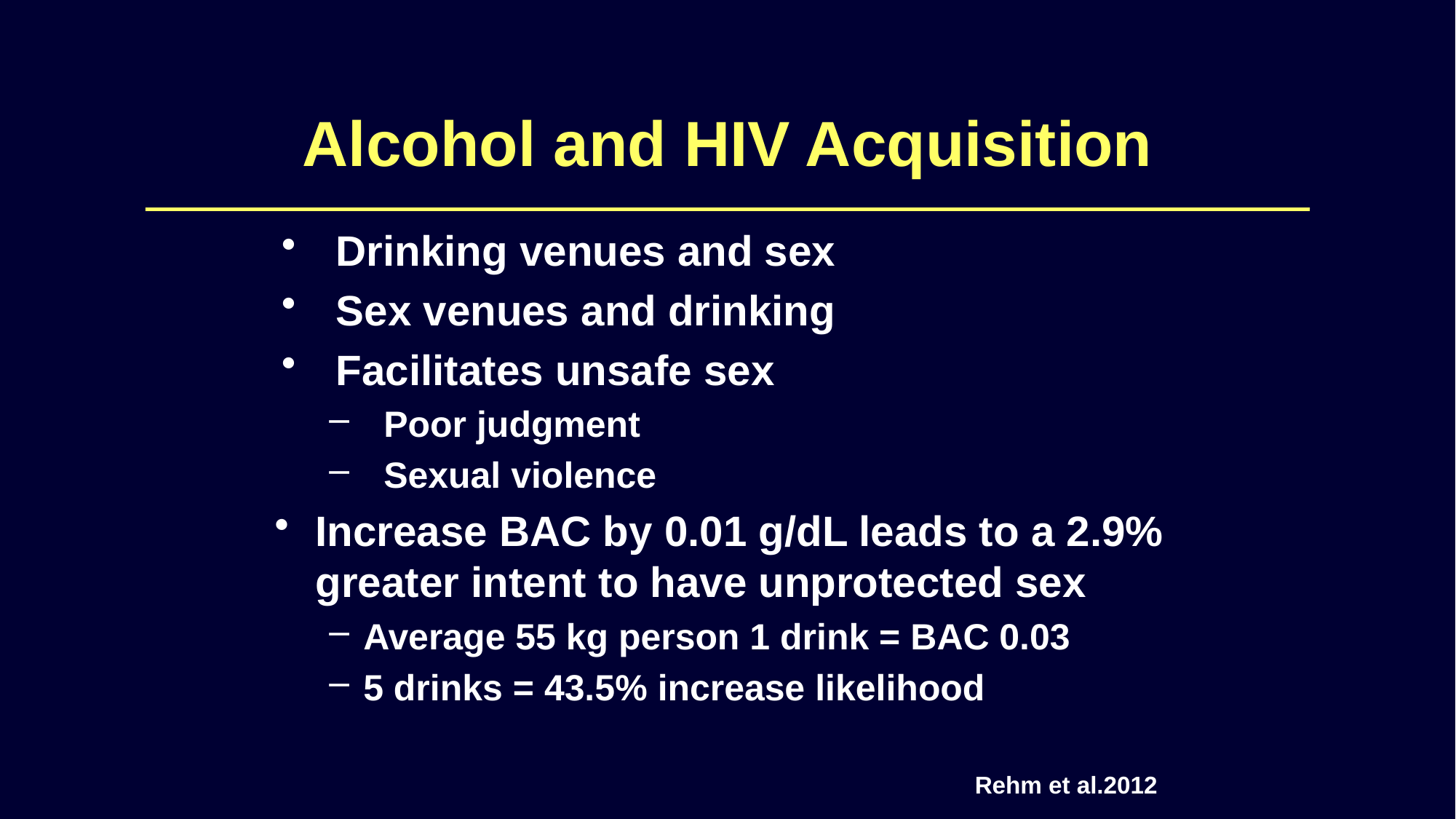

# Alcohol and HIV Acquisition
Drinking venues and sex
Sex venues and drinking
Facilitates unsafe sex
Poor judgment
Sexual violence
Increase BAC by 0.01 g/dL leads to a 2.9% greater intent to have unprotected sex
Average 55 kg person 1 drink = BAC 0.03
5 drinks = 43.5% increase likelihood

Rehm et al.2012